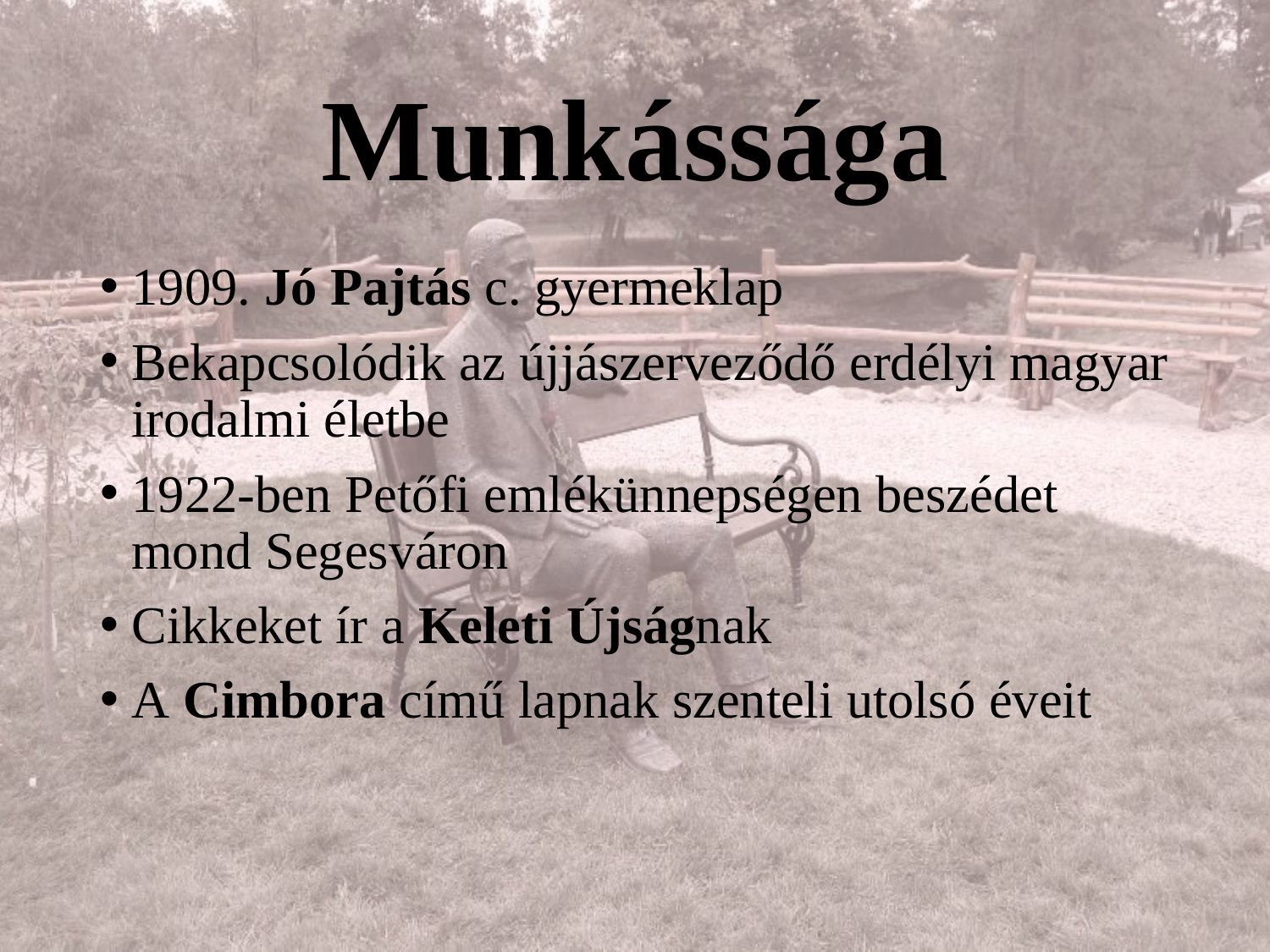

# Munkássága
1909. Jó Pajtás c. gyermeklap
Bekapcsolódik az újjászerveződő erdélyi magyar irodalmi életbe
1922-ben Petőfi emlékünnepségen beszédet mond Segesváron
Cikkeket ír a Keleti Újságnak
A Cimbora című lapnak szenteli utolsó éveit